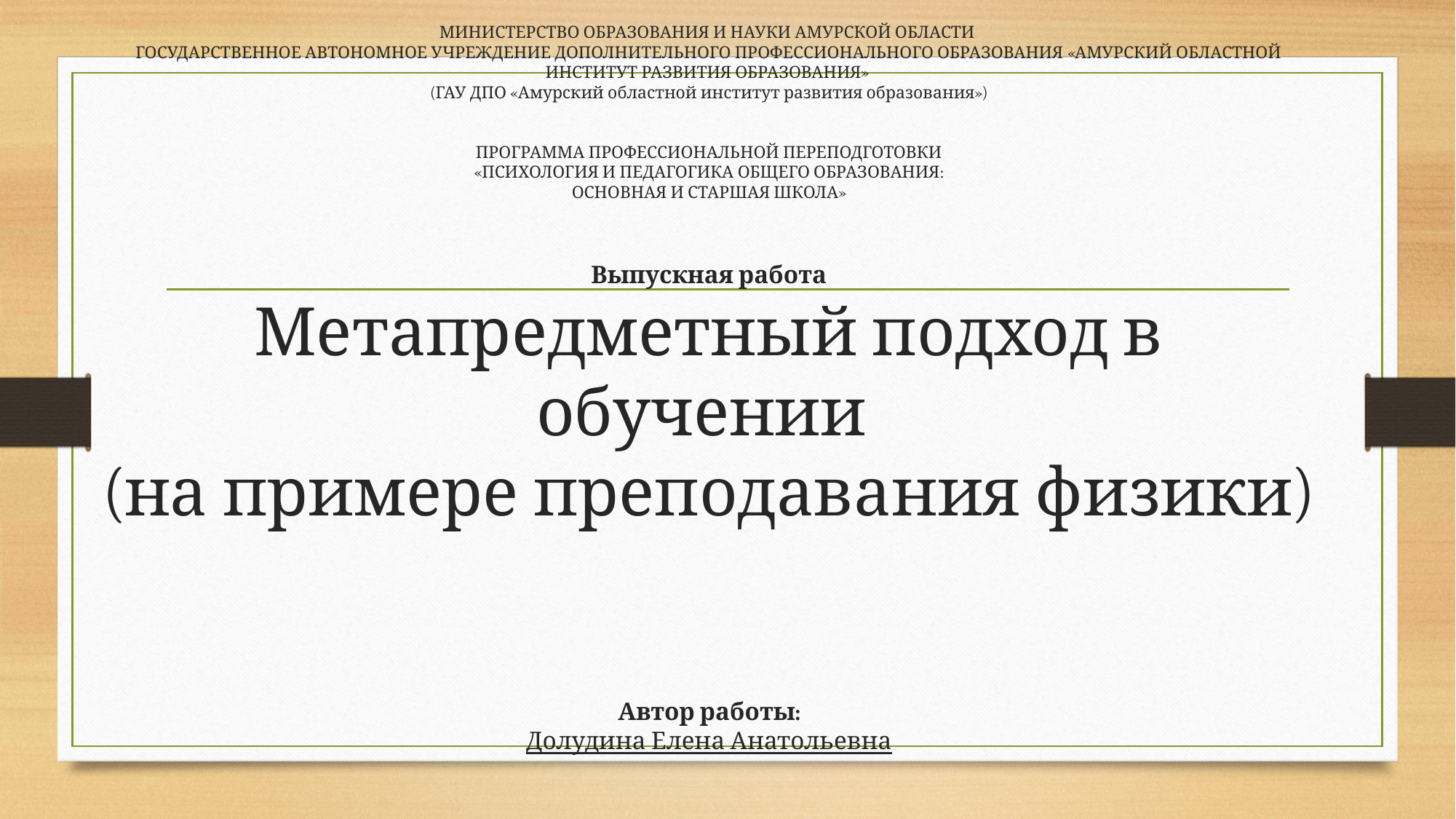

# МИНИСТЕРСТВО ОБРАЗОВАНИЯ И НАУКИ АМУРСКОЙ ОБЛАСТИ ГОСУДАРСТВЕННОЕ АВТОНОМНОЕ УЧРЕЖДЕНИЕ ДОПОЛНИТЕЛЬНОГО ПРОФЕССИОНАЛЬНОГО ОБРАЗОВАНИЯ «АМУРСКИЙ ОБЛАСТНОЙ ИНСТИТУТ РАЗВИТИЯ ОБРАЗОВАНИЯ» (ГАУ ДПО «Амурский областной институт развития образования»)     ПРОГРАММА ПРОФЕССИОНАЛЬНОЙ ПЕРЕПОДГОТОВКИ «ПСИХОЛОГИЯ И ПЕДАГОГИКА ОБЩЕГО ОБРАЗОВАНИЯ: ОСНОВНАЯ И СТАРШАЯ ШКОЛА»     Выпускная работа Метапредметный подход в обучении (на примере преподавания физики)   Автор работы: Долудина Елена Анатольевна